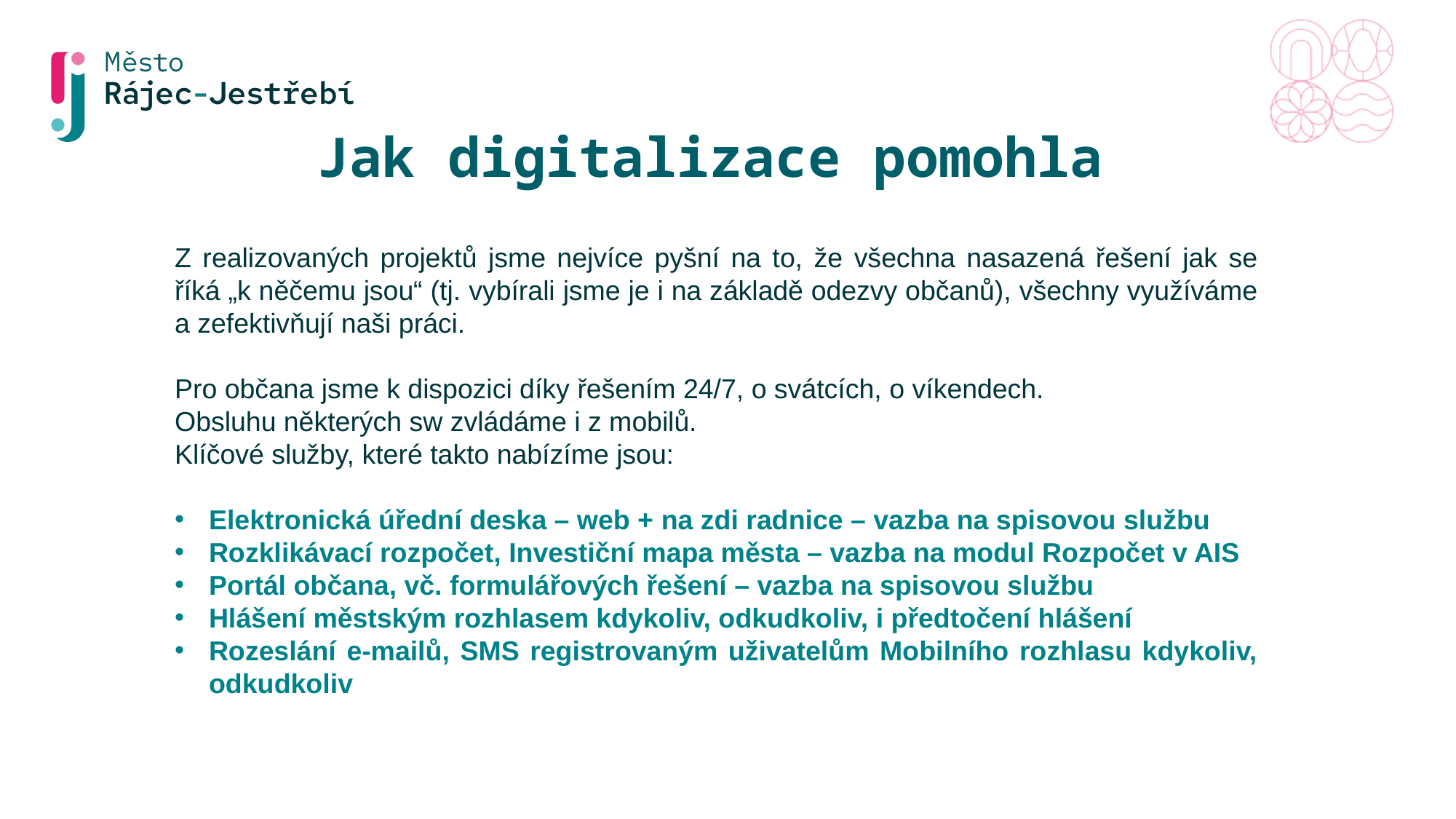

Jak digitalizace pomohla

Z realizovaných projektů jsme nejvíce pyšní na to, že všechna nasazená řešení jak se říká „k něčemu jsou“ (tj. vybírali jsme je i na základě odezvy občanů), všechny využíváme a zefektivňují naši práci.

Pro občana jsme k dispozici díky řešením 24/7, o svátcích, o víkendech.
Obsluhu některých sw zvládáme i z mobilů.
Klíčové služby, které takto nabízíme jsou:

Elektronická úřední deska – web + na zdi radnice – vazba na spisovou službu
Rozklikávací rozpočet, Investiční mapa města – vazba na modul Rozpočet v AIS
Portál občana, vč. formulářových řešení – vazba na spisovou službu
Hlášení městským rozhlasem kdykoliv, odkudkoliv, i předtočení hlášení
Rozeslání e-mailů, SMS registrovaným uživatelům Mobilního rozhlasu kdykoliv, odkudkoliv